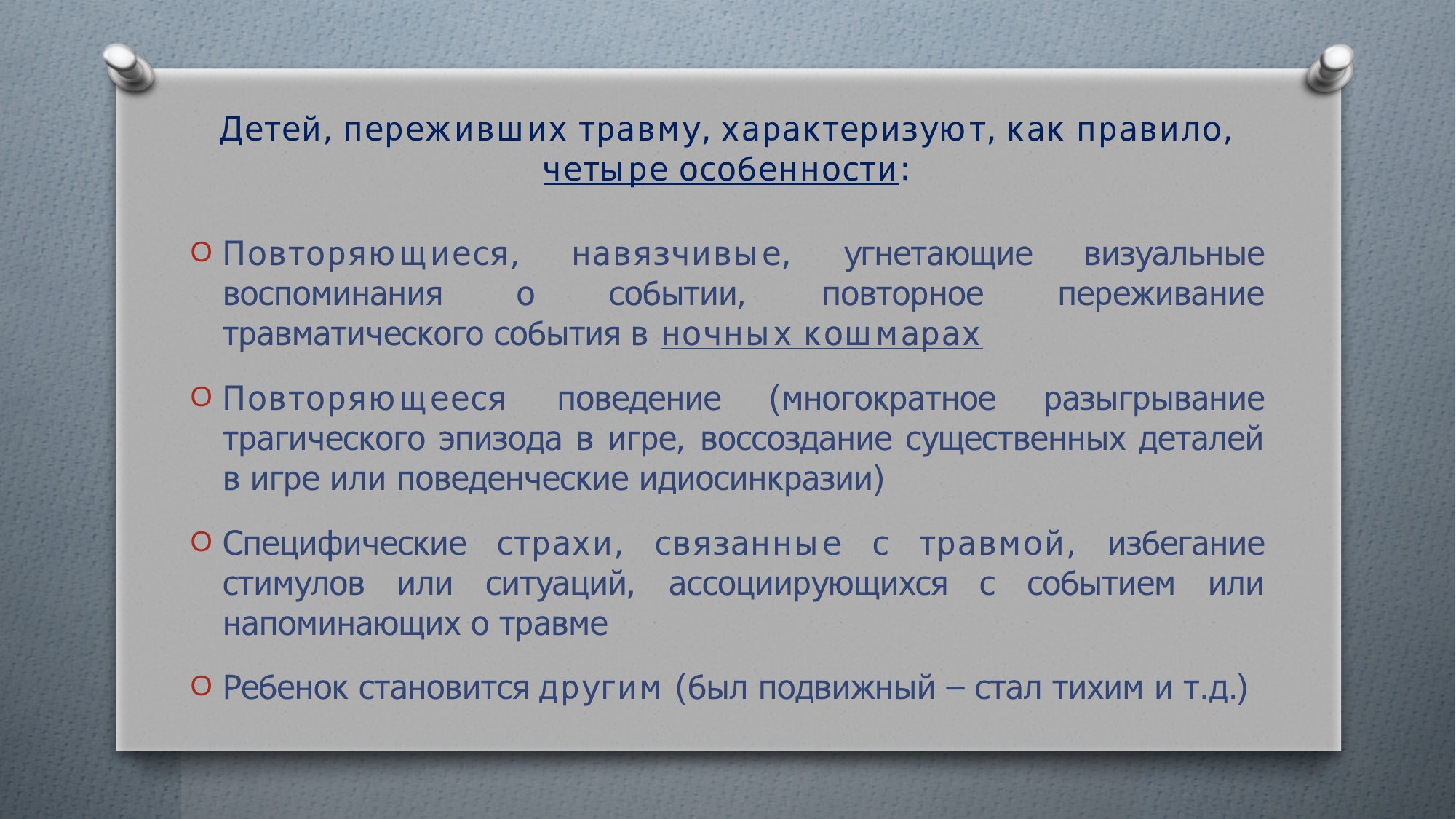

# Детей, переживших травму, характеризуют, как правило, четыре особенности:
Повторяющиеся, навязчивые, угнетающие визуальные воспоминания о событии, повторное переживание травматического события в ночных кошмарах

Повторяющееся поведение (многократное разыгрывание трагического эпизода в игре, воссоздание существенных деталей в игре или поведенческие идиосинкразии)

Специфические страхи, связанные с травмой, избегание стимулов или ситуаций, ассоциирующихся с событием или напоминающих о травме

Ребенок становится другим (был подвижный – стал тихим и т.д.)